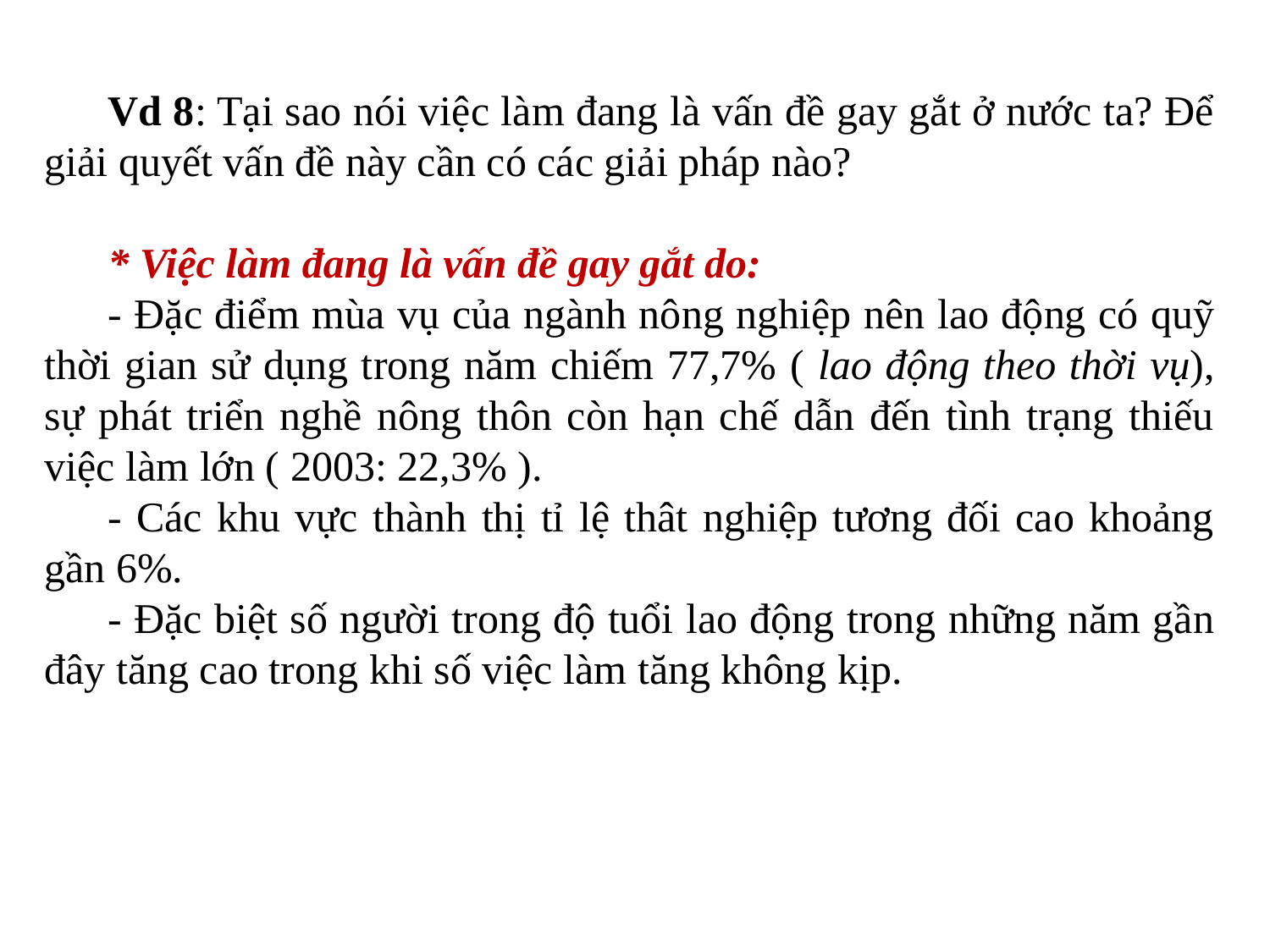

Vd 8: Tại sao nói việc làm đang là vấn đề gay gắt ở nước ta? Để giải quyết vấn đề này cần có các giải pháp nào?

* Việc làm đang là vấn đề gay gắt do:
- Đặc điểm mùa vụ của ngành nông nghiệp nên lao động có quỹ thời gian sử dụng trong năm chiếm 77,7% ( lao động theo thời vụ), sự phát triển nghề nông thôn còn hạn chế dẫn đến tình trạng thiếu việc làm lớn ( 2003: 22,3% ).
- Các khu vực thành thị tỉ lệ thât nghiệp tương đối cao khoảng gần 6%.
- Đặc biệt số người trong độ tuổi lao động trong những năm gần đây tăng cao trong khi số việc làm tăng không kịp.